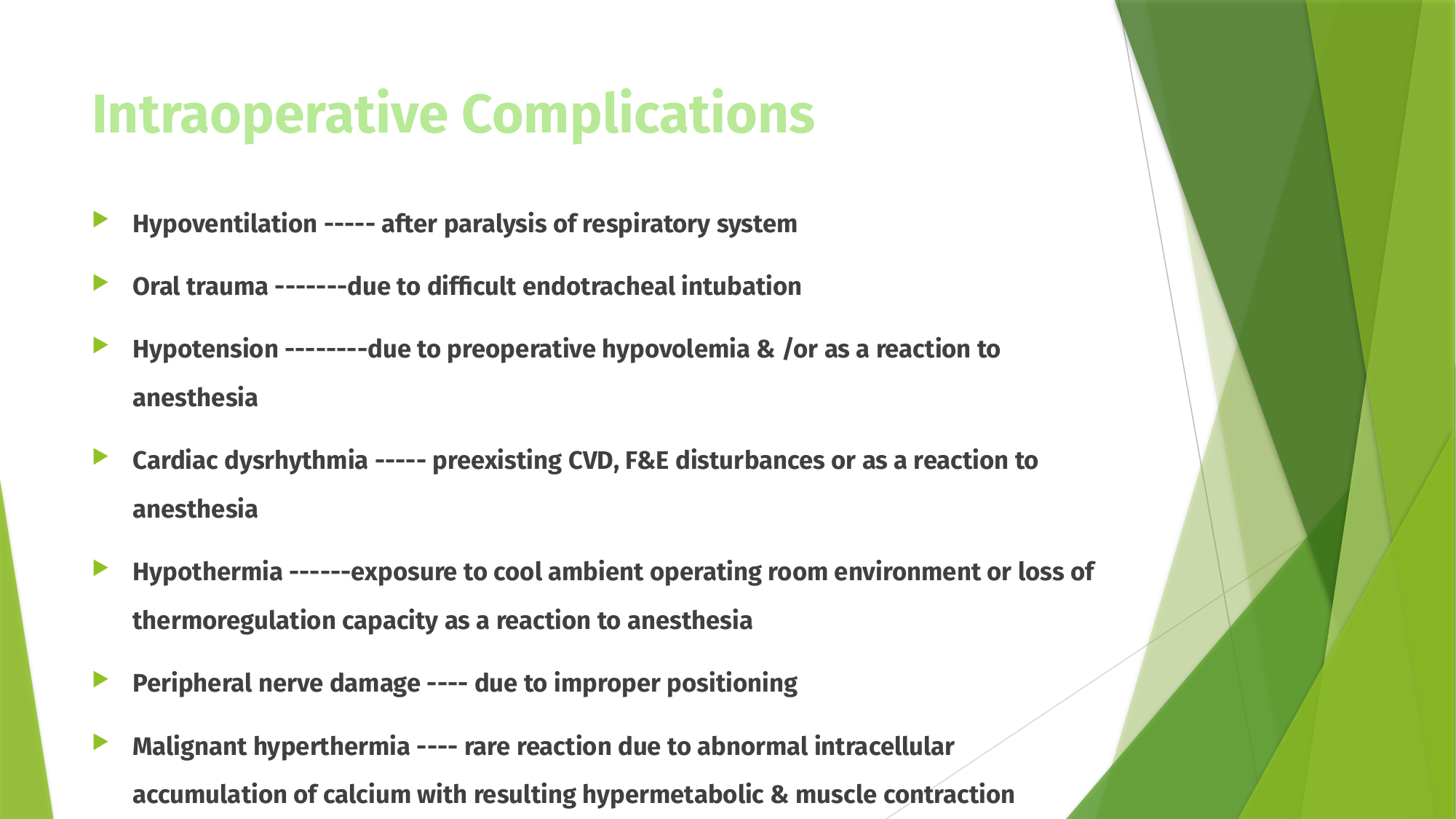

# Intraoperative Complications
Hypoventilation ----- after paralysis of respiratory system
Oral trauma -------due to difficult endotracheal intubation
Hypotension --------due to preoperative hypovolemia & /or as a reaction to anesthesia
Cardiac dysrhythmia ----- preexisting CVD, F&E disturbances or as a reaction to anesthesia
Hypothermia ------exposure to cool ambient operating room environment or loss of thermoregulation capacity as a reaction to anesthesia
Peripheral nerve damage ---- due to improper positioning
Malignant hyperthermia ---- rare reaction due to abnormal intracellular accumulation of calcium with resulting hypermetabolic & muscle contraction